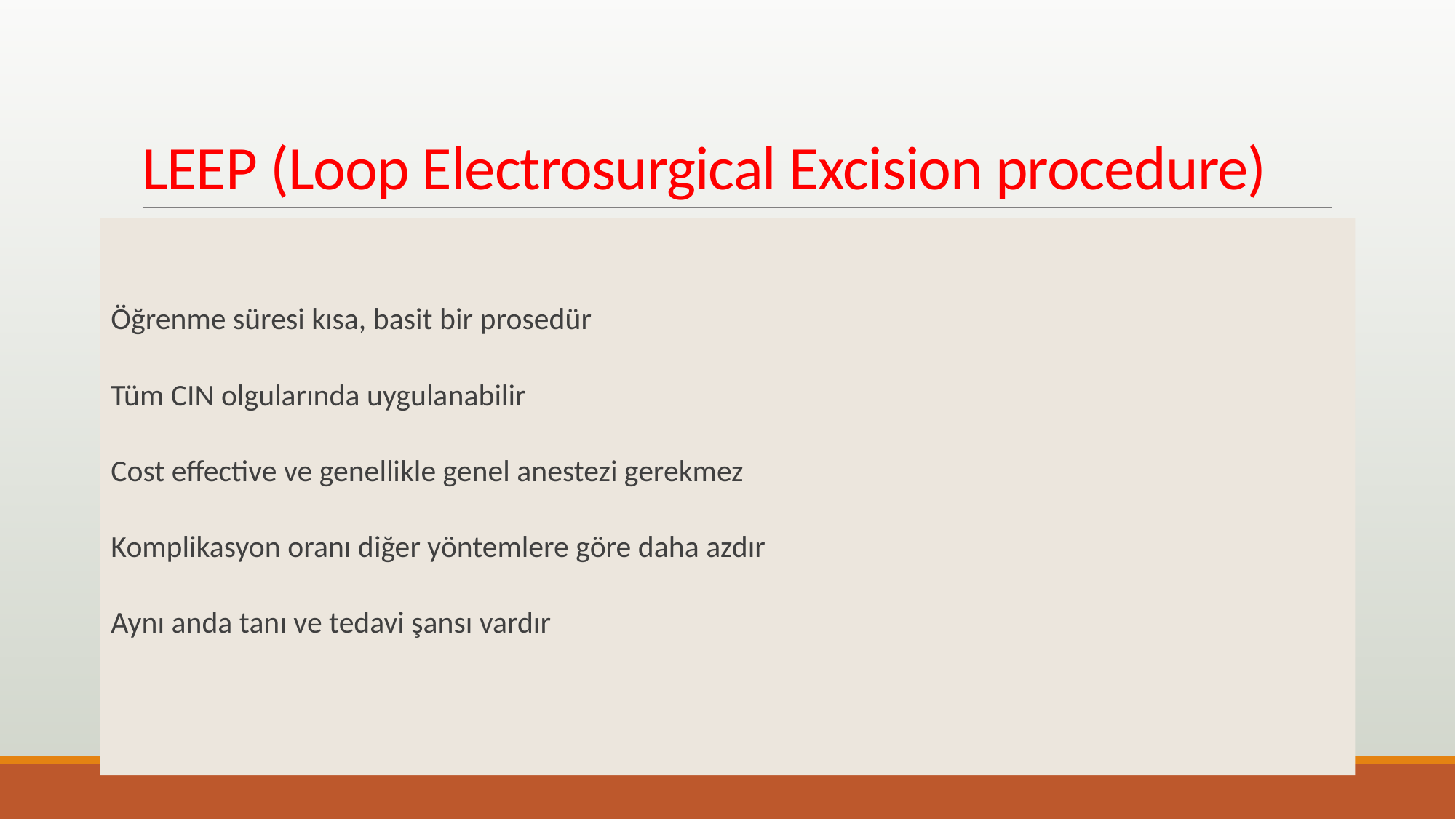

# LEEP (Loop Electrosurgical Excision procedure)

Öğrenme süresi kısa, basit bir prosedür
Tüm CIN olgularında uygulanabilir
Cost effective ve genellikle genel anestezi gerekmez
Komplikasyon oranı diğer yöntemlere göre daha azdır
Aynı anda tanı ve tedavi şansı vardır